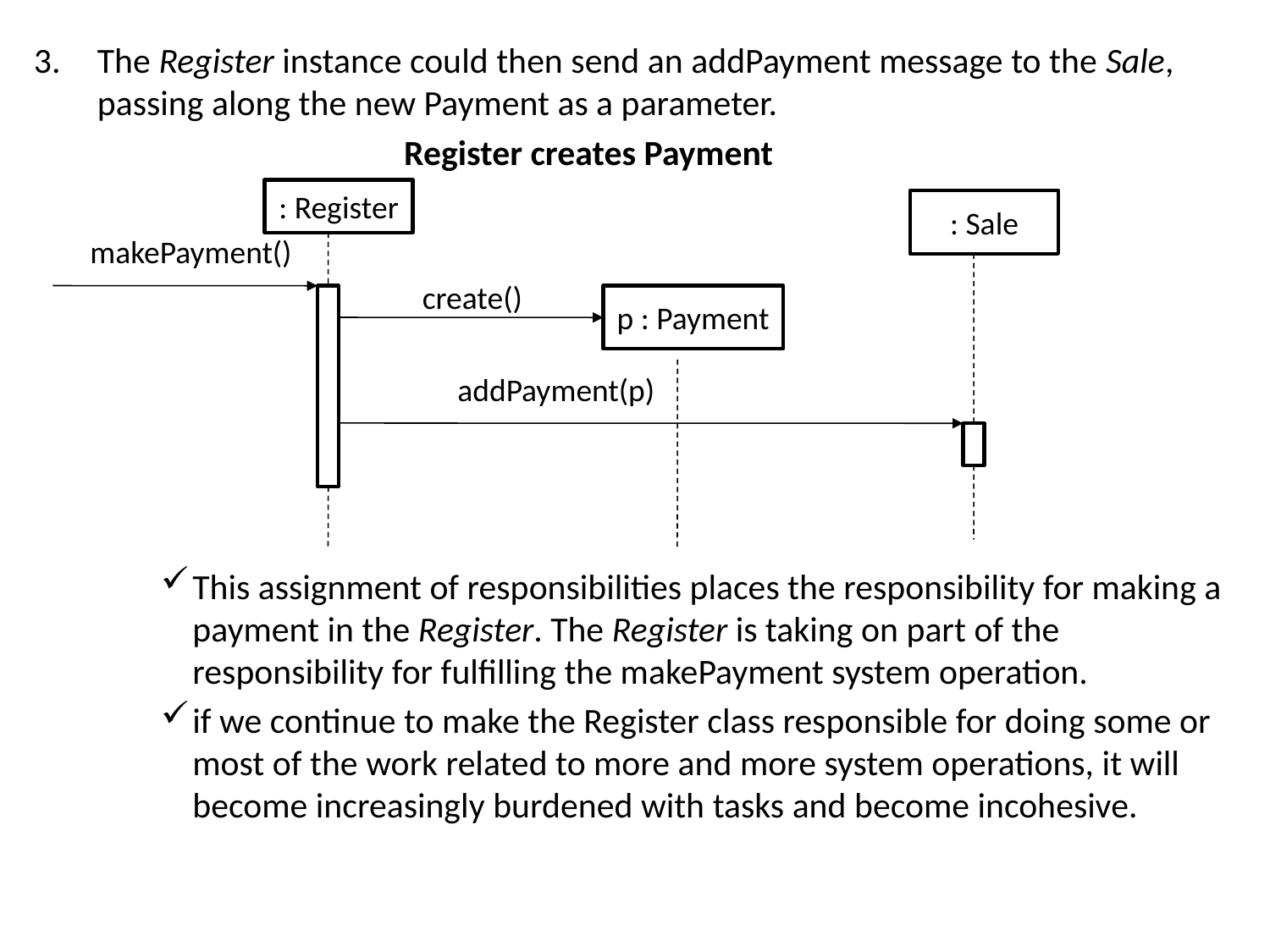

The Register instance could then send an addPayment message to the Sale, passing along the new Payment as a parameter.
                                              Register creates Payment

       makePayment()
                                                      create()

                                                     addPayment(p)

This assignment of responsibilities places the responsibility for making a payment in the Register. The Register is taking on part of the responsibility for fulfilling the makePayment system operation.
if we continue to make the Register class responsible for doing some or most of the work related to more and more system operations, it will become increasingly burdened with tasks and become incohesive.

: Register
: Sale
p : Payment